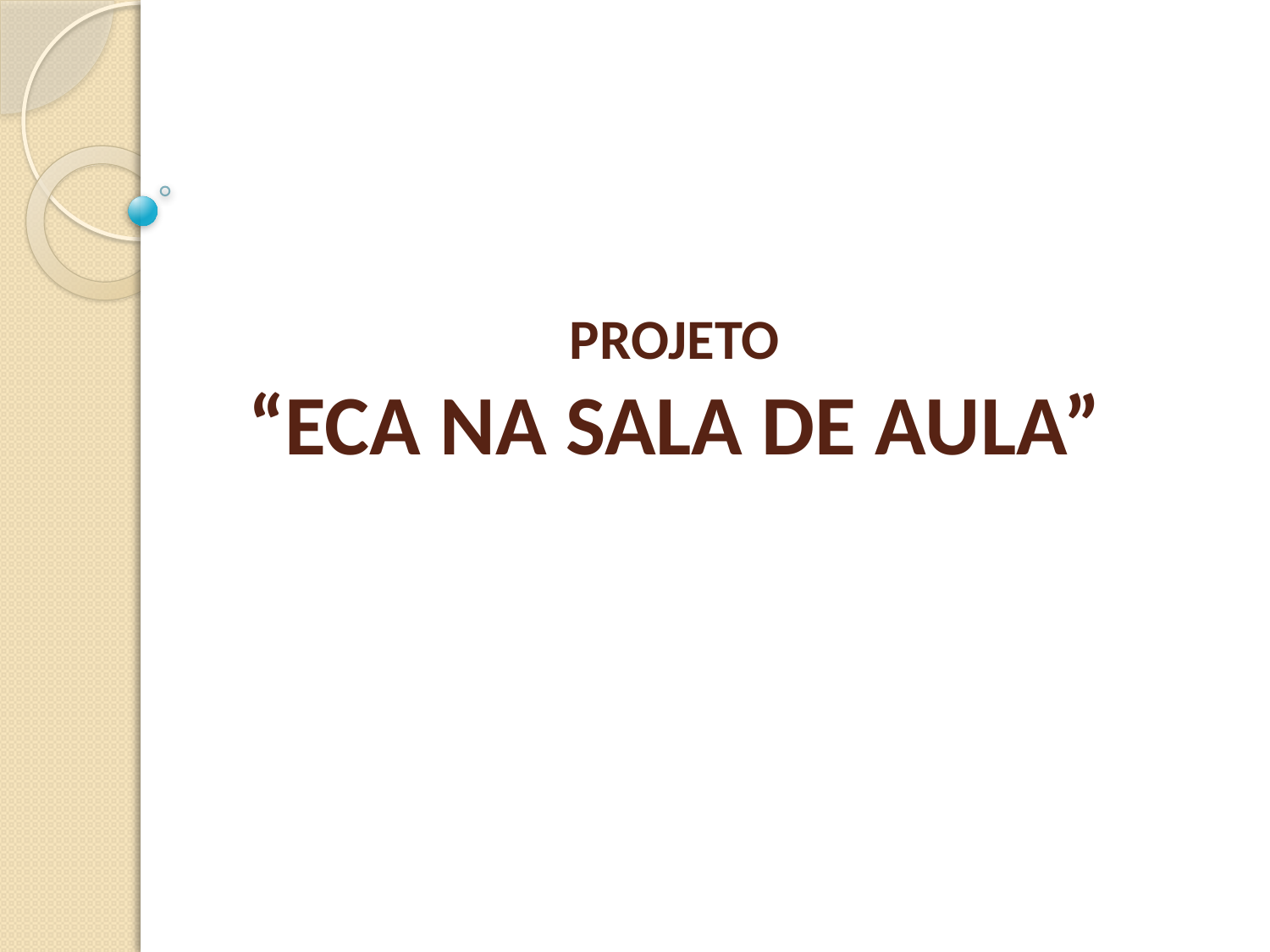

# PROJETO “ECA NA SALA DE AULA”